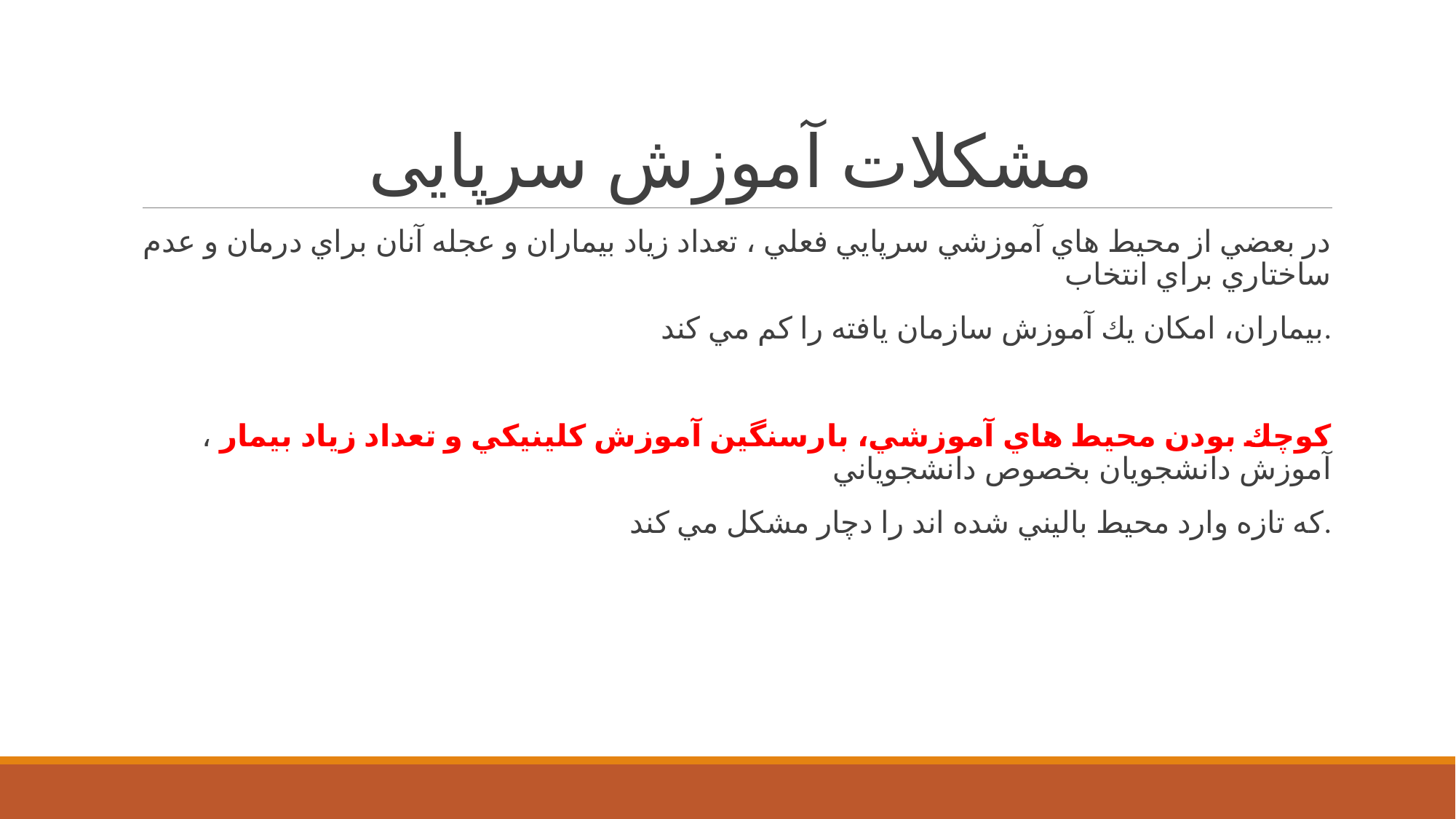

# مشکلات آموزش سرپایی
در بعضي از محيط هاي آموزشي سرپايي فعلي ، تعداد زياد بيماران و عجله آنان براي درمان و عدم ساختاري براي انتخاب
 بيماران، امكان يك آموزش سازمان يافته را كم مي كند.

كوچك بودن محيط هاي آموزشي، بارسنگين آموزش كلينيكي و تعداد زياد بيمار ، آموزش دانشجويان بخصوص دانشجوياني
 كه تازه وارد محيط باليني شده اند را دچار مشكل مي كند.